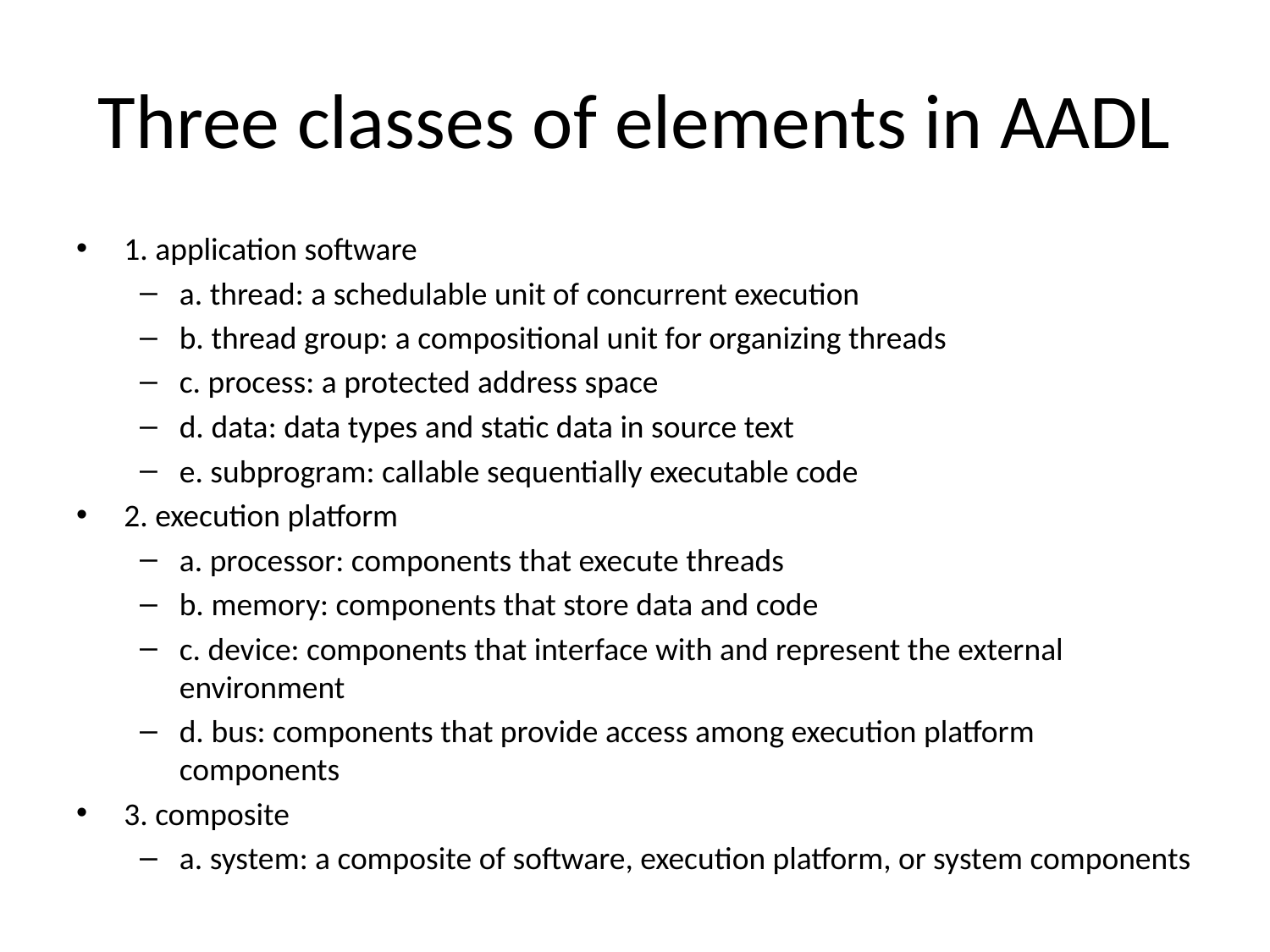

# Three classes of elements in AADL
1. application software
a. thread: a schedulable unit of concurrent execution
b. thread group: a compositional unit for organizing threads
c. process: a protected address space
d. data: data types and static data in source text
e. subprogram: callable sequentially executable code
2. execution platform
a. processor: components that execute threads
b. memory: components that store data and code
c. device: components that interface with and represent the external environment
d. bus: components that provide access among execution platform components
3. composite
a. system: a composite of software, execution platform, or system components